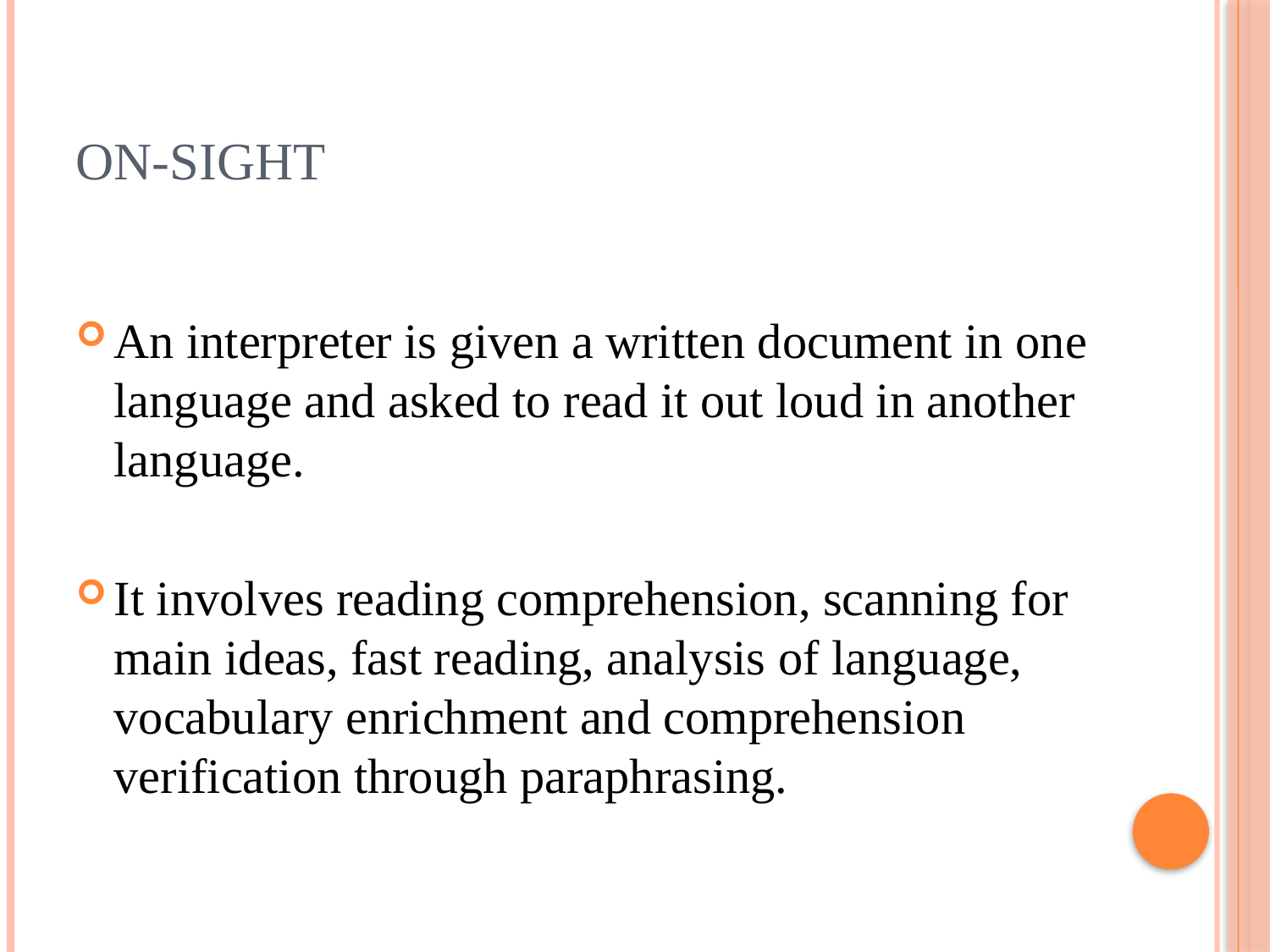

# On-Sight

An interpreter is given a written document in one language and asked to read it out loud in another language.

It involves reading comprehension, scanning for main ideas, fast reading, analysis of language, vocabulary enrichment and comprehension verification through paraphrasing.